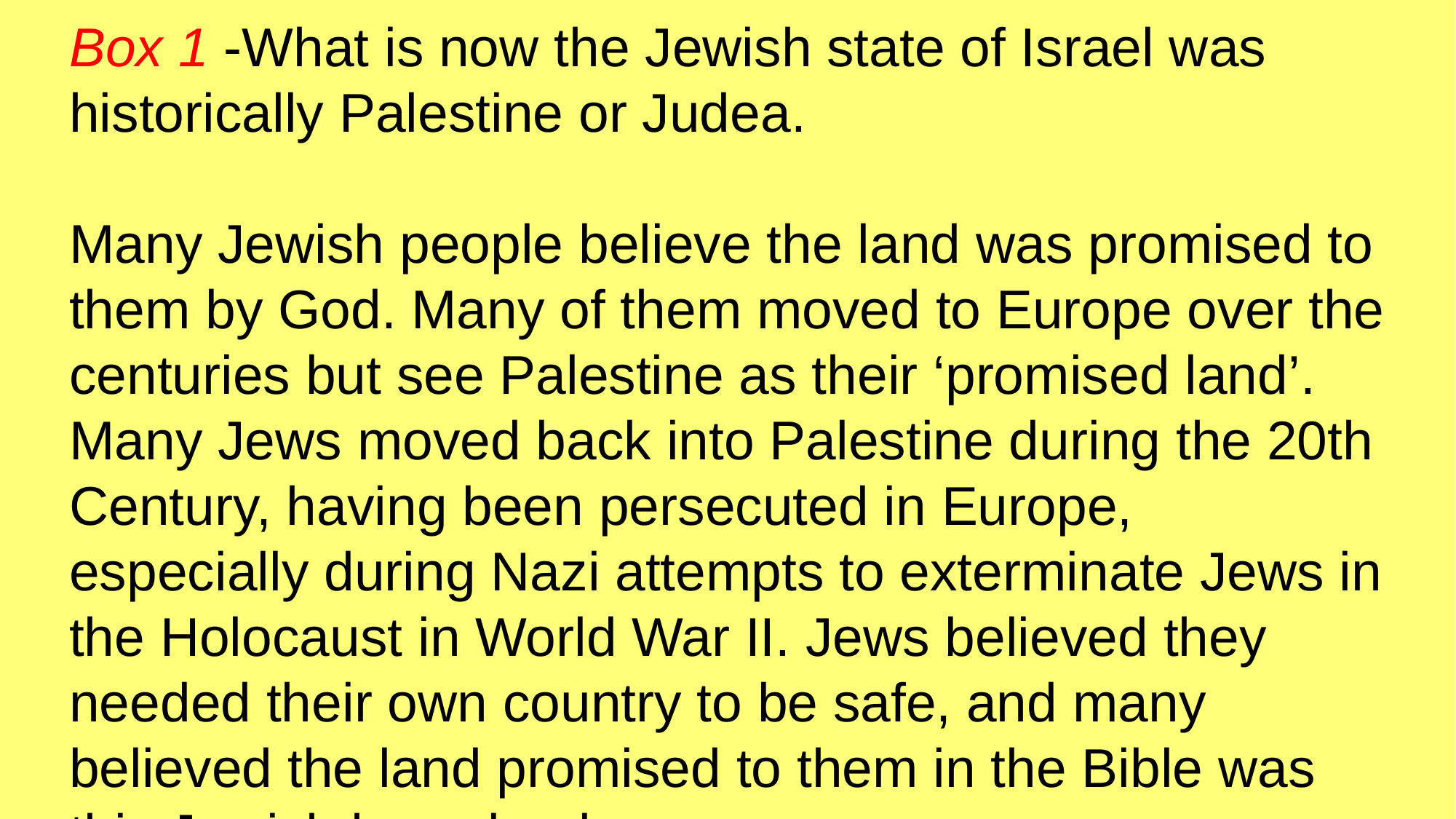

Box 1 -What is now the Jewish state of Israel was historically Palestine or Judea.

Many Jewish people believe the land was promised to them by God. Many of them moved to Europe over the centuries but see Palestine as their ‘promised land’. Many Jews moved back into Palestine during the 20th Century, having been persecuted in Europe, especially during Nazi attempts to exterminate Jews in the Holocaust in World War II. Jews believed they needed their own country to be safe, and many believed the land promised to them in the Bible was this Jewish homeland.